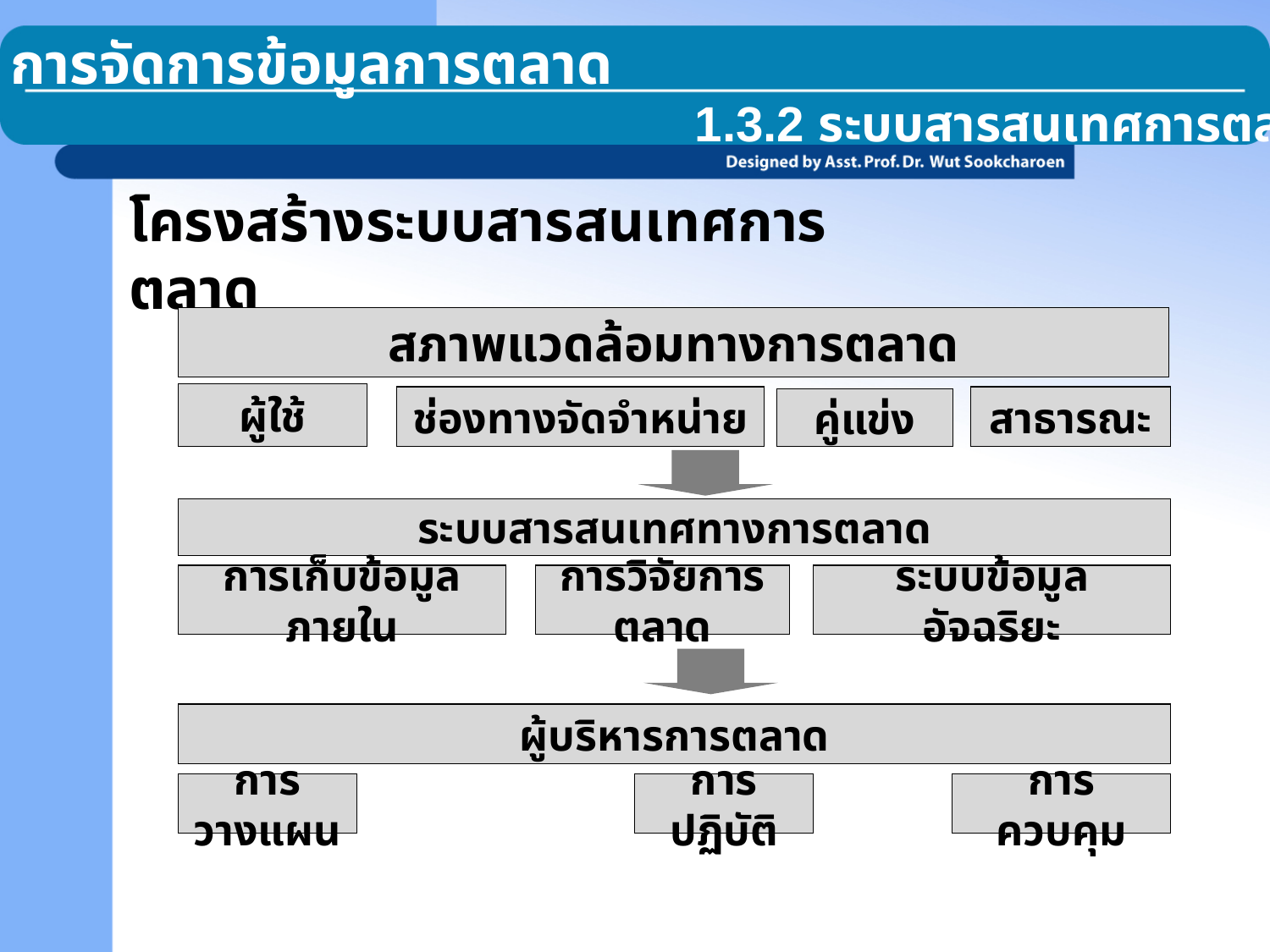

1.3 การจัดการข้อมูลการตลาด
1.3.2 ระบบสารสนเทศการตลาด
โครงสร้างระบบสารสนเทศการตลาด
สภาพแวดล้อมทางการตลาด
ผู้ใช้
ช่องทางจัดจำหน่าย
สาธารณะ
คู่แข่ง

ระบบสารสนเทศทางการตลาด
การเก็บข้อมูลภายใน
การวิจัยการตลาด
ระบบข้อมูลอัจฉริยะ

ผู้บริหารการตลาด
การวางแผน
การปฏิบัติ
การควบคุม